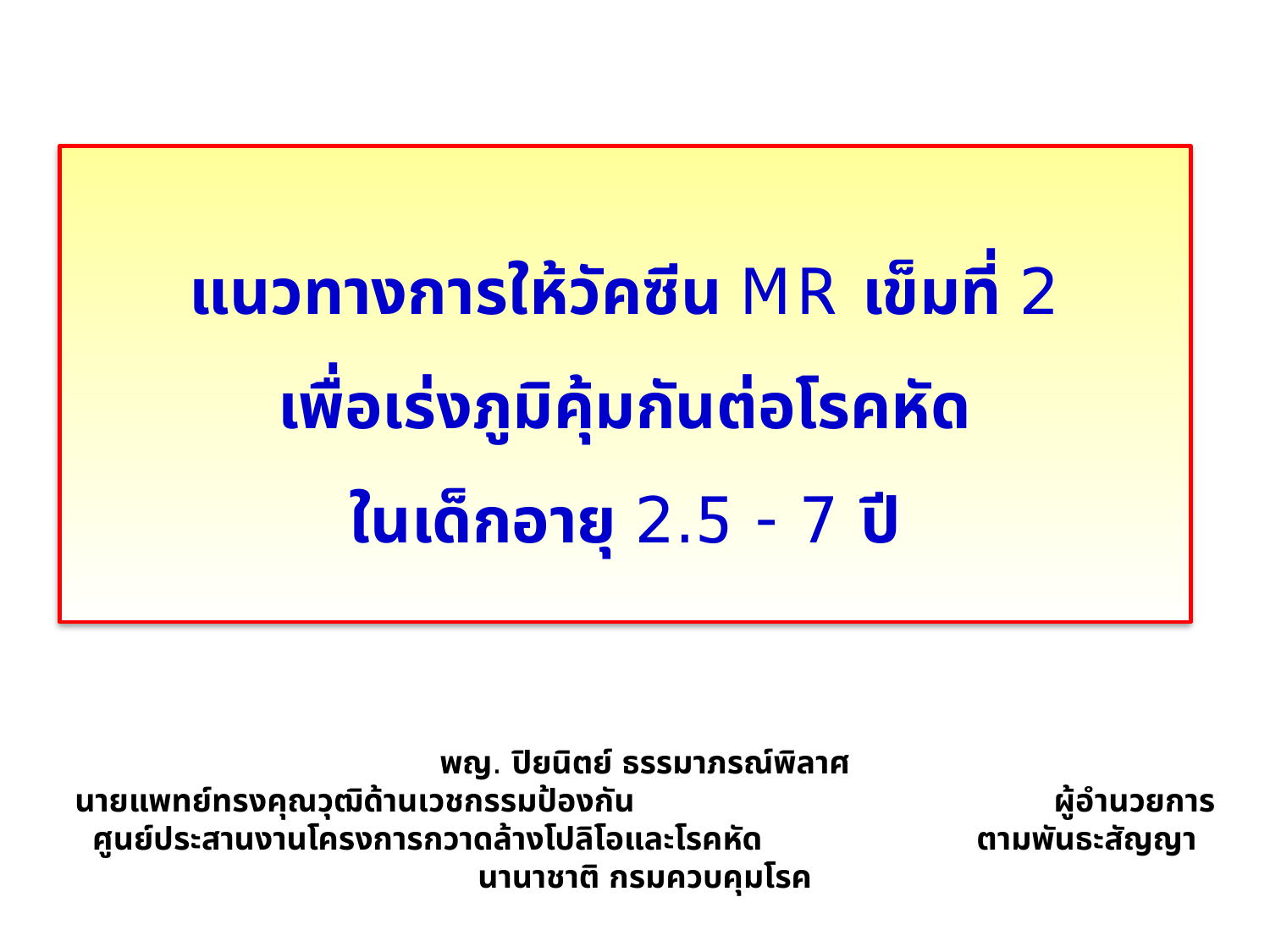

# แนวทางการให้วัคซีน MR เข็มที่ 2 เพื่อเร่งภูมิคุ้มกันต่อโรคหัด ในเด็กอายุ 2.5 - 7 ปี
พญ. ปิยนิตย์ ธรรมาภรณ์พิลาศ
นายแพทย์ทรงคุณวุฒิด้านเวชกรรมป้องกัน                                             ผู้อำนวยการศูนย์ประสานงานโครงการกวาดล้างโปลิโอและโรคหัด                       ตามพันธะสัญญานานาชาติ กรมควบคุมโรค